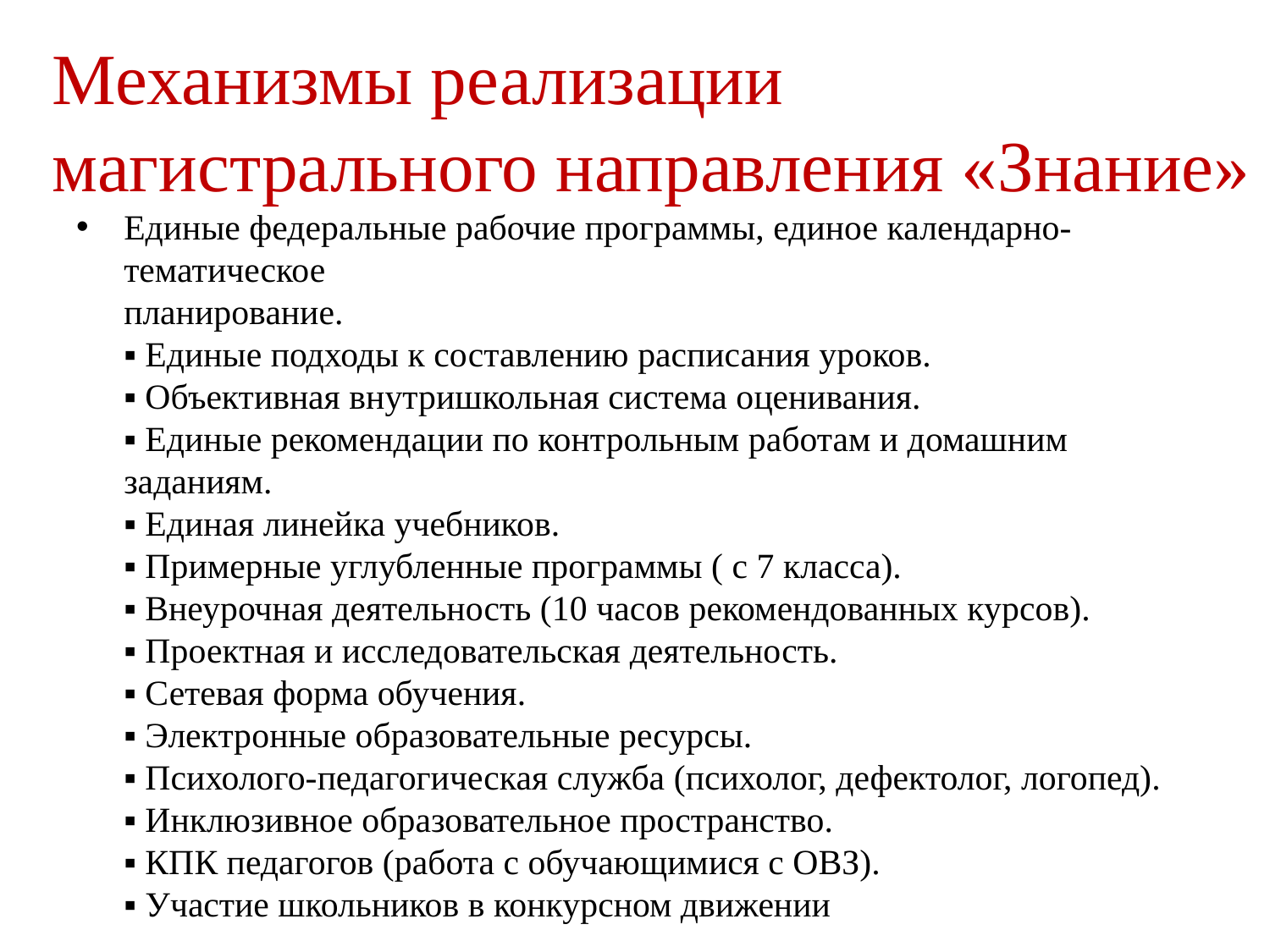

# Механизмы реализации магистрального направления «Знание»
Единые федеральные рабочие программы, единое календарно-тематическое
планирование.
▪ Единые подходы к составлению расписания уроков.
▪ Объективная внутришкольная система оценивания.
▪ Единые рекомендации по контрольным работам и домашним заданиям.
▪ Единая линейка учебников.
▪ Примерные углубленные программы ( с 7 класса).
▪ Внеурочная деятельность (10 часов рекомендованных курсов).
▪ Проектная и исследовательская деятельность.
▪ Сетевая форма обучения.
▪ Электронные образовательные ресурсы.
▪ Психолого-педагогическая служба (психолог, дефектолог, логопед).
▪ Инклюзивное образовательное пространство.
▪ КПК педагогов (работа с обучающимися с ОВЗ).
▪ Участие школьников в конкурсном движении